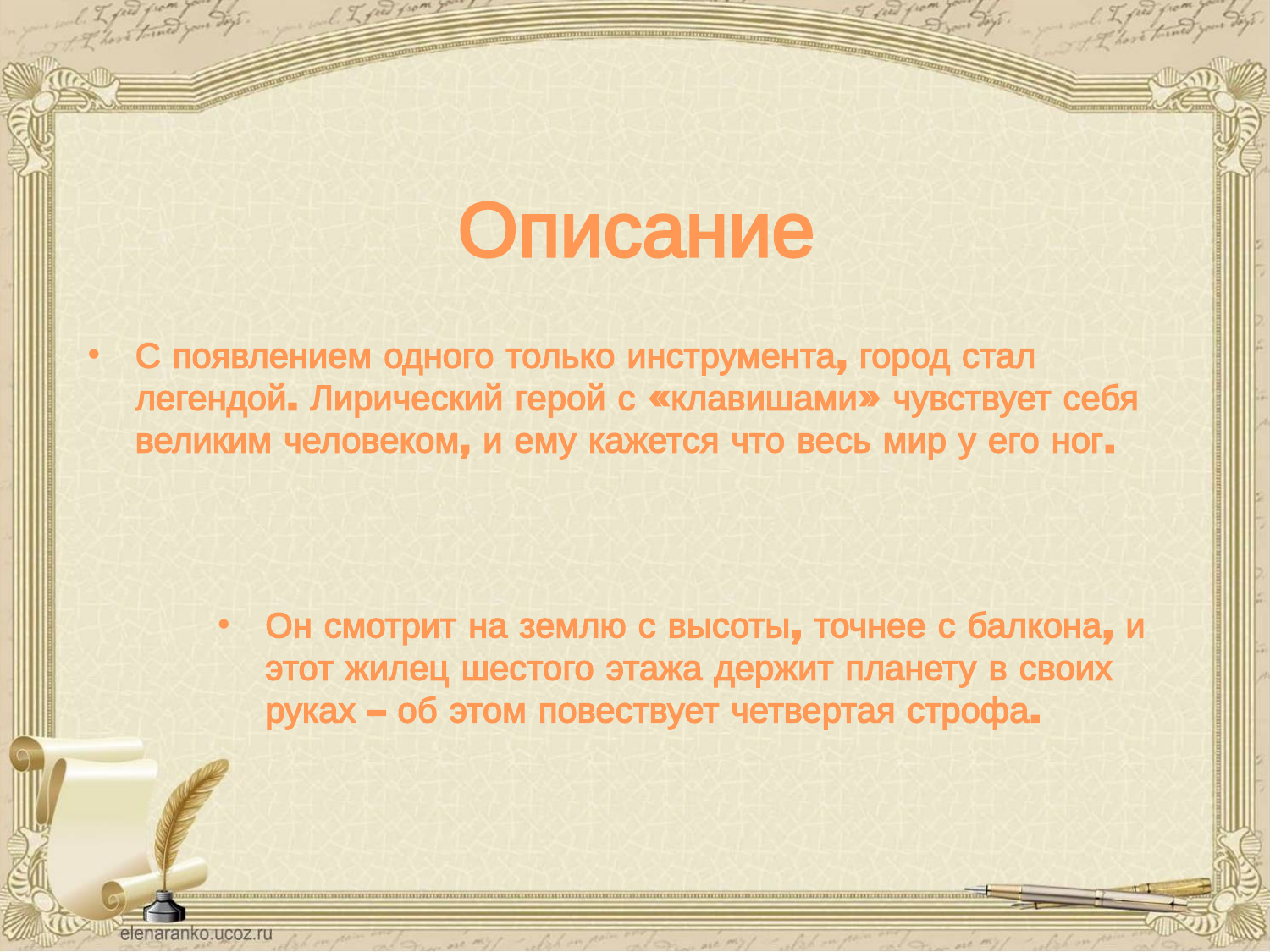

# Описание
С появлением одного только инструмента, город стал легендой. Лирический герой с «клавишами» чувствует себя великим человеком, и ему кажется что весь мир у его ног.
Он смотрит на землю с высоты, точнее с балкона, и этот жилец шестого этажа держит планету в своих руках – об этом повествует четвертая строфа.